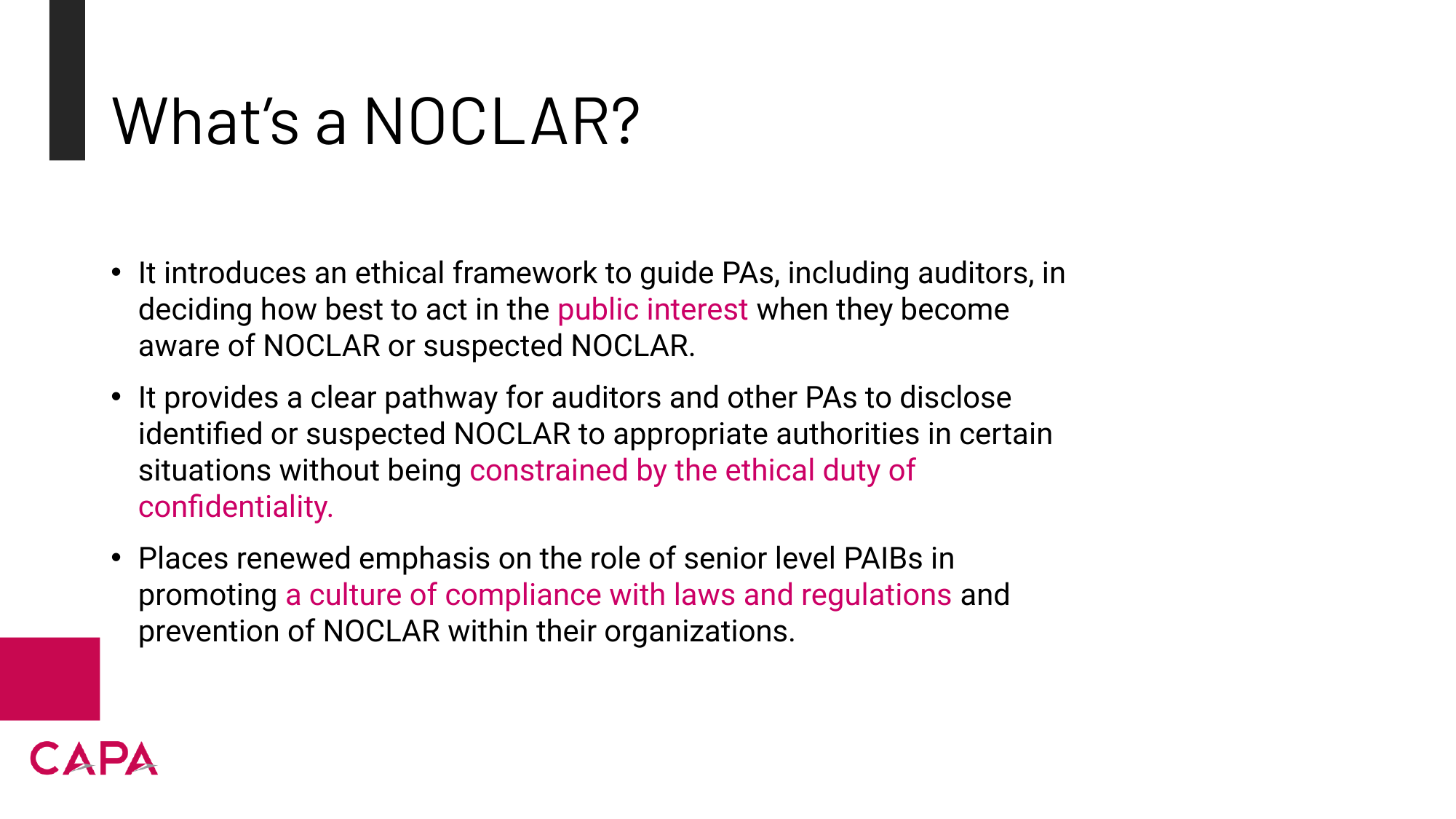

# What’s a NOCLAR?

It introduces an ethical framework to guide PAs, including auditors, in deciding how best to act in the public interest when they become aware of NOCLAR or suspected NOCLAR.
It provides a clear pathway for auditors and other PAs to disclose identified or suspected NOCLAR to appropriate authorities in certain situations without being constrained by the ethical duty of confidentiality.
Places renewed emphasis on the role of senior level PAIBs in promoting a culture of compliance with laws and regulations and prevention of NOCLAR within their organizations.